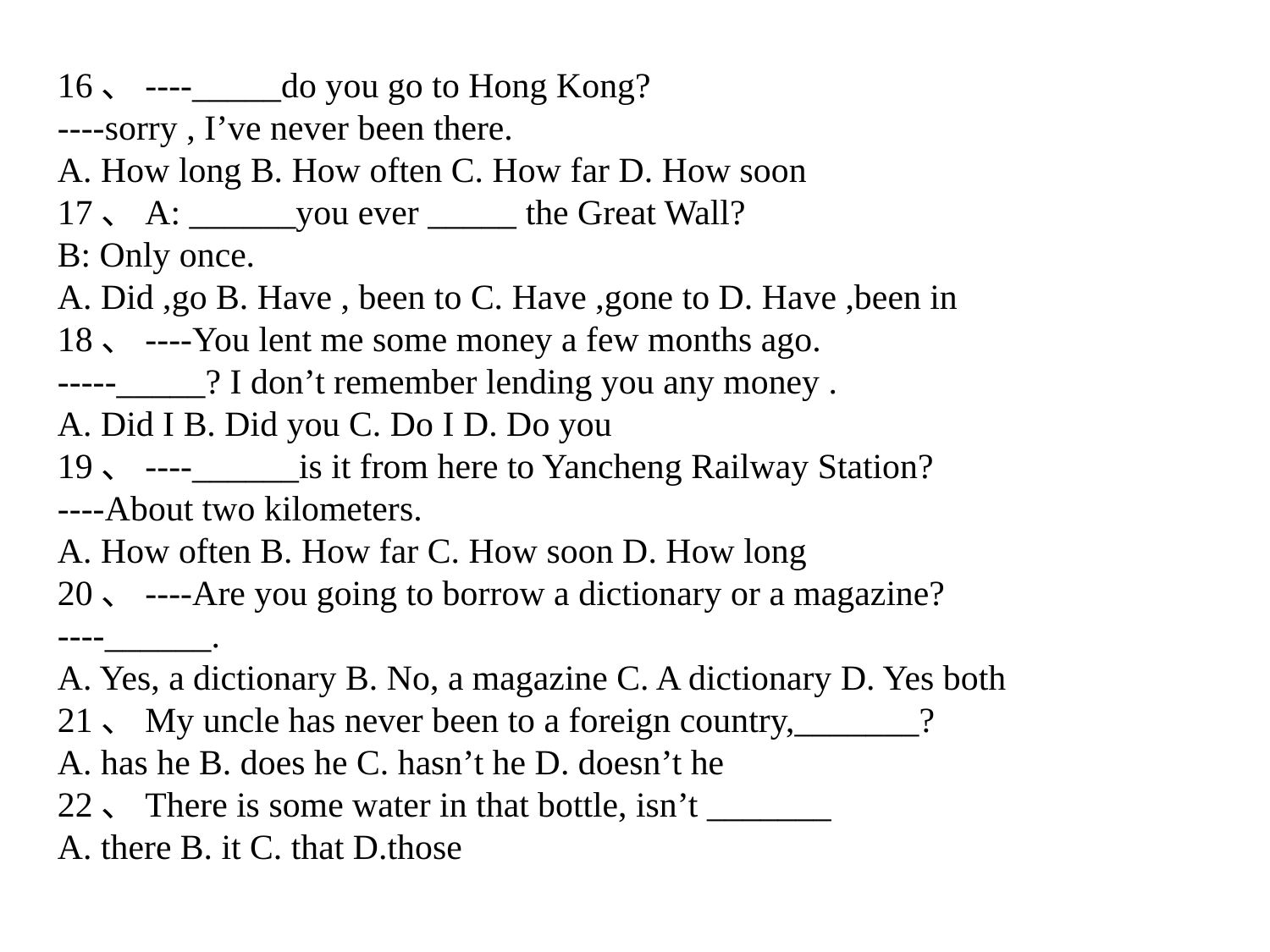

16、----_____do you go to Hong Kong?
----sorry , I’ve never been there.
A. How long B. How often C. How far D. How soon
17、A: ______you ever _____ the Great Wall?
B: Only once.
A. Did ,go B. Have , been to C. Have ,gone to D. Have ,been in
18、----You lent me some money a few months ago.
-----_____? I don’t remember lending you any money .
A. Did I B. Did you C. Do I D. Do you
19、----______is it from here to Yancheng Railway Station?
----About two kilometers.
A. How often B. How far C. How soon D. How long
20、----Are you going to borrow a dictionary or a magazine?
----______.
A. Yes, a dictionary B. No, a magazine C. A dictionary D. Yes both
21、My uncle has never been to a foreign country,_______?
A. has he B. does he C. hasn’t he D. doesn’t he
22、There is some water in that bottle, isn’t _______
A. there B. it C. that D.those